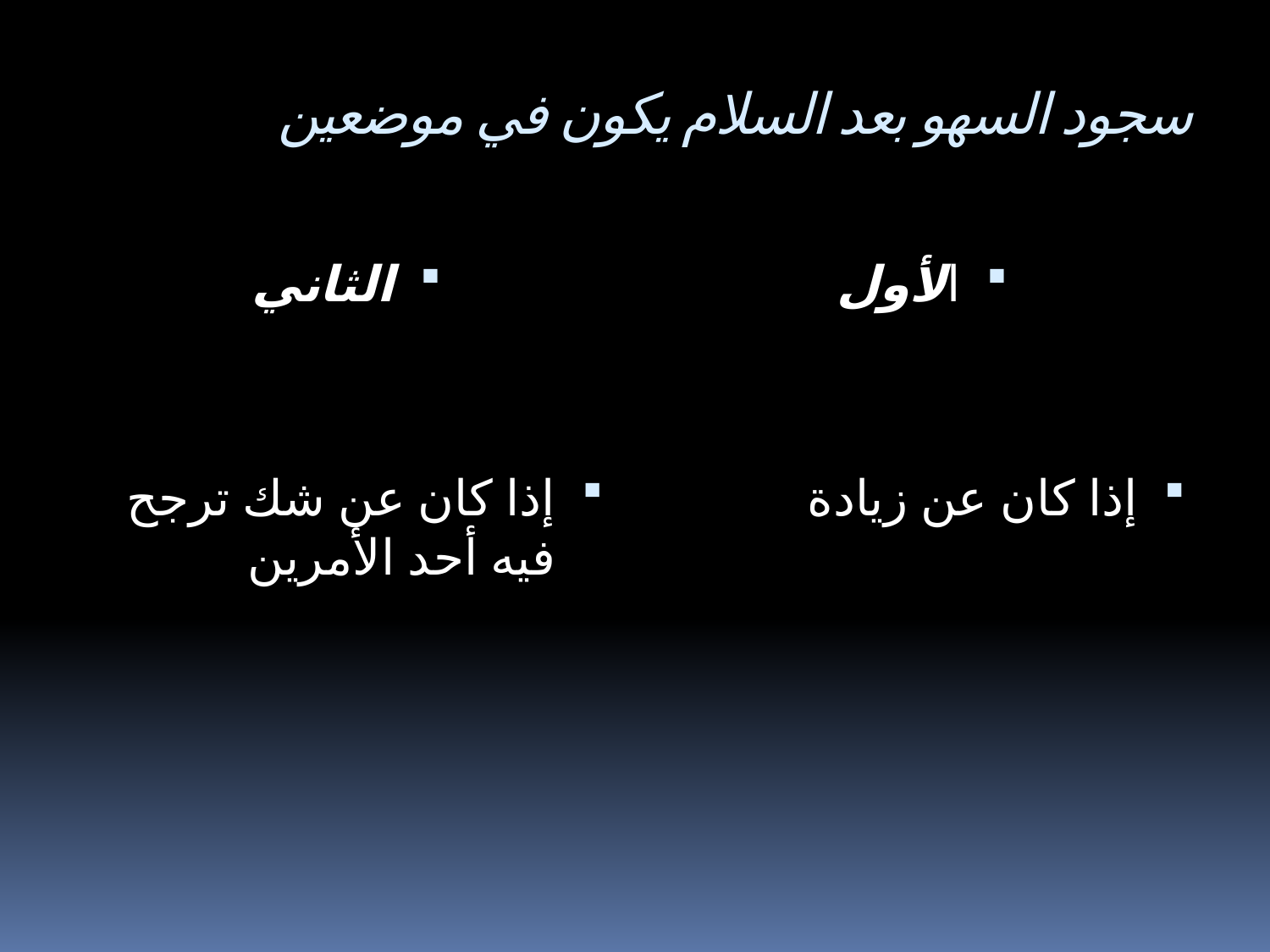

# سجود السهو بعد السلام يكون في موضعين
الثاني

إذا كان عن شك ترجح فيه أحد الأمرين
الأول

إذا كان عن زيادة